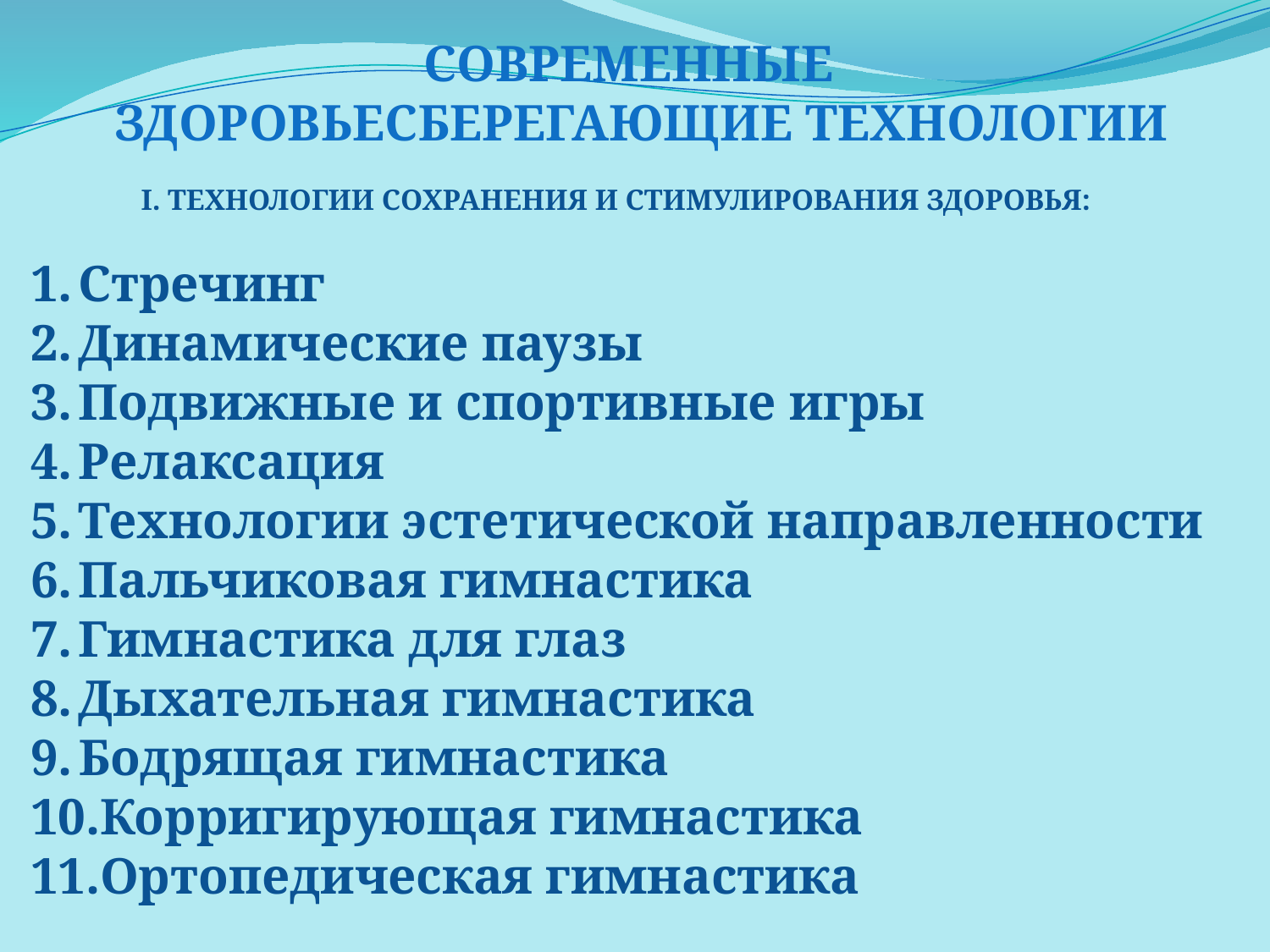

Современные
 здоровьесберегающие технологии

I. Технологии сохранения и стимулирования здоровья:
Стречинг
Динамические паузы
Подвижные и спортивные игры
Релаксация
Технологии эстетической направленности
Пальчиковая гимнастика
Гимнастика для глаз
Дыхательная гимнастика
Бодрящая гимнастика
Корригирующая гимнастика
Ортопедическая гимнастика